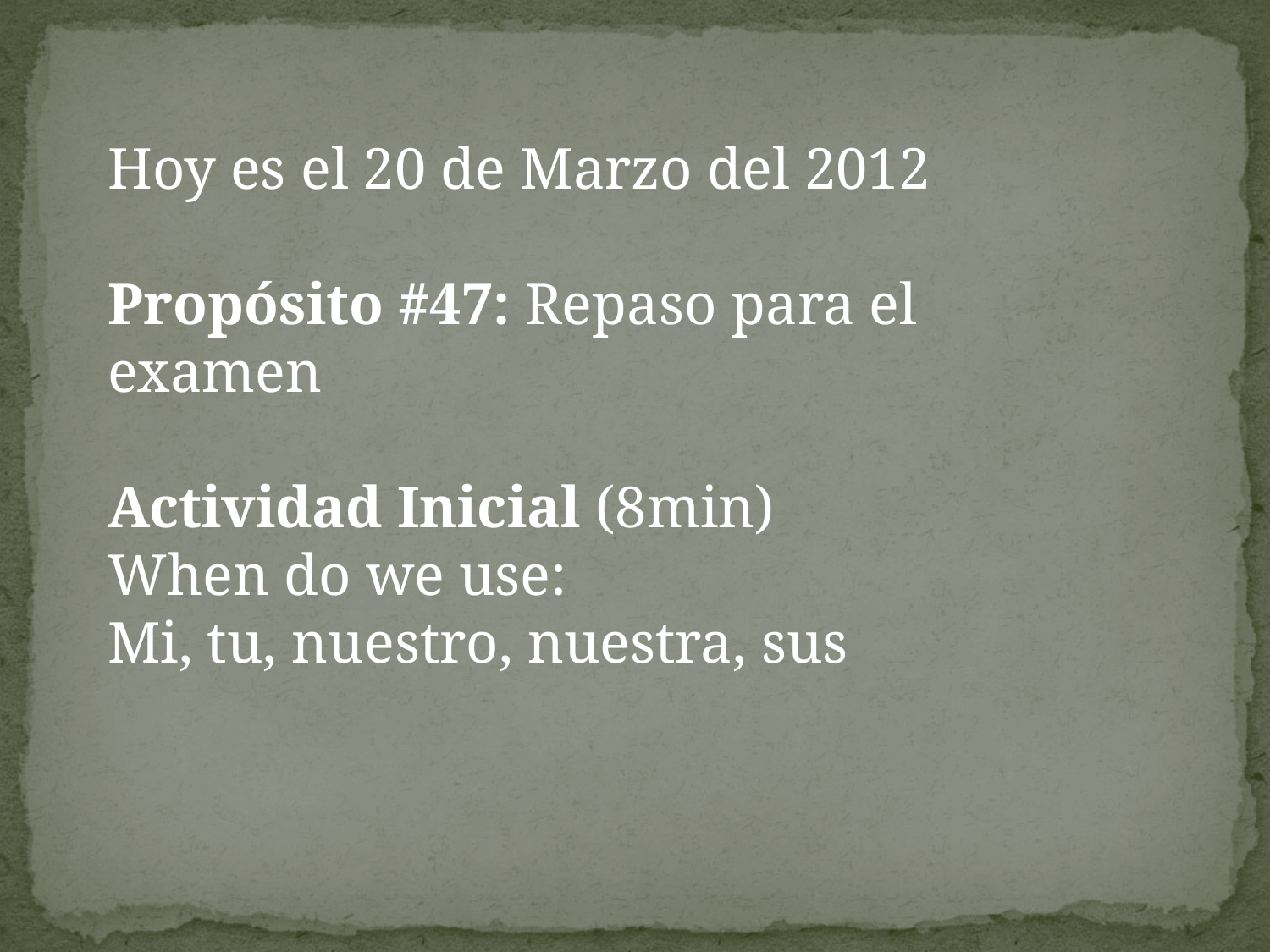

Hoy es el 20 de Marzo del 2012

Propósito #47: Repaso para el examen

Actividad Inicial (8min)
When do we use:
Mi, tu, nuestro, nuestra, sus